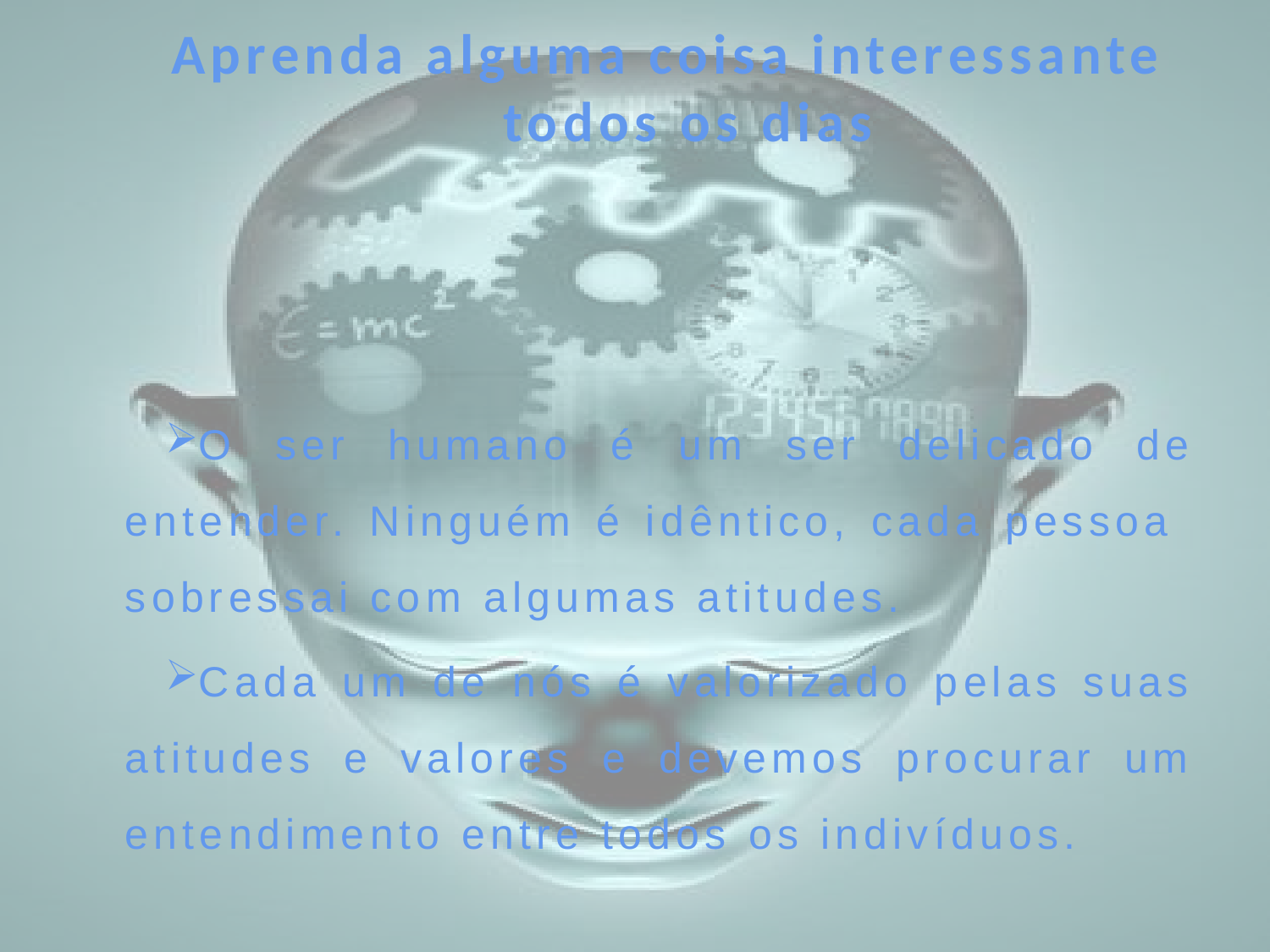

# Aprenda alguma coisa interessante todos os dias
O ser humano é um ser delicado de entender. Ninguém é idêntico, cada pessoa  sobressai com algumas atitudes.
Cada um de nós é valorizado pelas suas atitudes e valores e devemos procurar um entendimento entre todos os indivíduos.